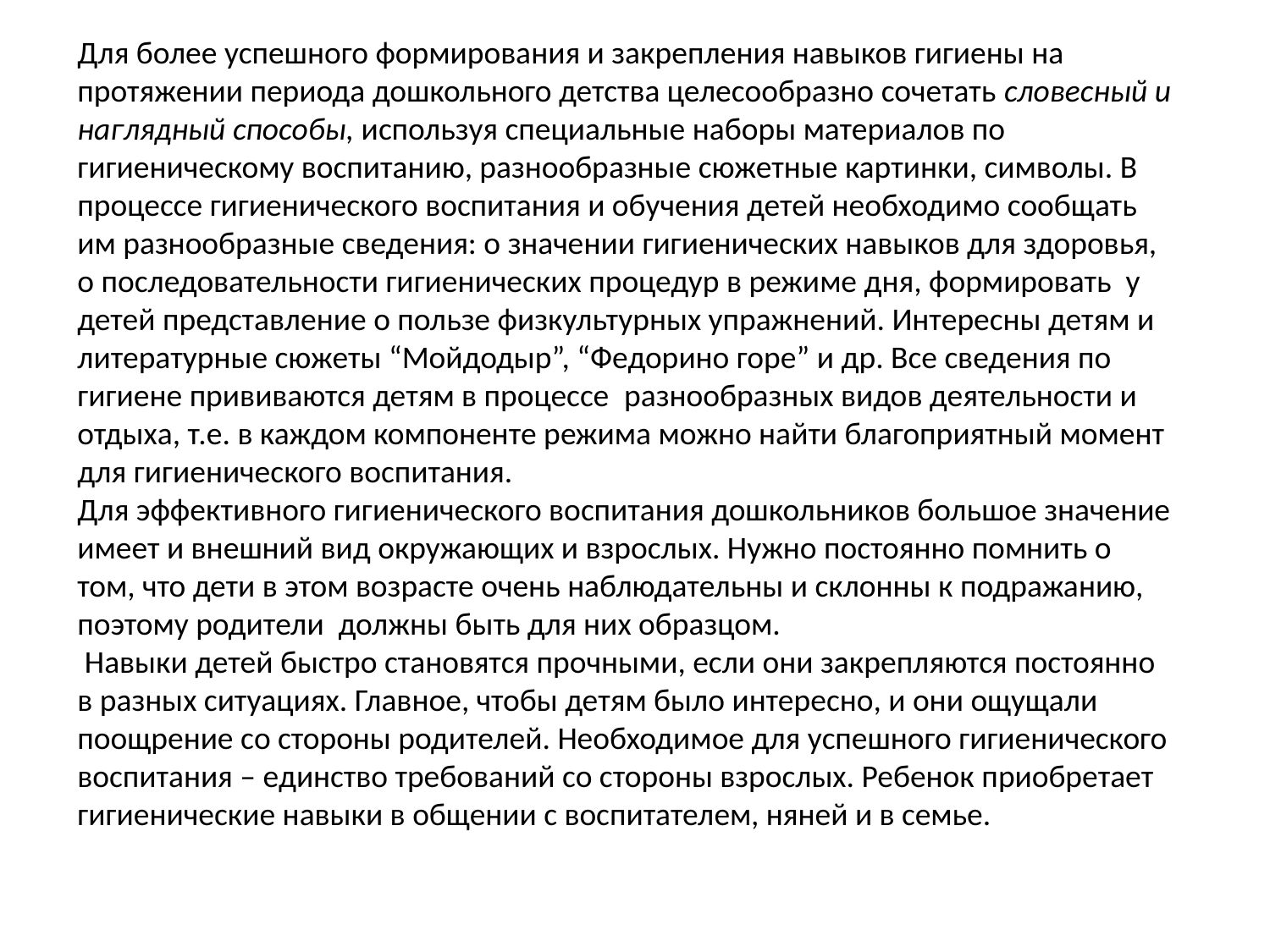

Для более успешного формирования и закрепления навыков гигиены на протяжении периода дошкольного детства целесообразно сочетать словесный и наглядный способы, используя специальные наборы материалов по гигиеническому воспитанию, разнообразные сюжетные картинки, символы. В процессе гигиенического воспитания и обучения детей необходимо сообщать им разнообразные сведения: о значении гигиенических навыков для здоровья, о последовательности гигиенических процедур в режиме дня, формировать  у детей представление о пользе физкультурных упражнений. Интересны детям и литературные сюжеты “Мойдодыр”, “Федорино горе” и др. Все сведения по гигиене прививаются детям в процессе  разнообразных видов деятельности и отдыха, т.е. в каждом компоненте режима можно найти благоприятный момент для гигиенического воспитания.
Для эффективного гигиенического воспитания дошкольников большое значение имеет и внешний вид окружающих и взрослых. Нужно постоянно помнить о том, что дети в этом возрасте очень наблюдательны и склонны к подражанию, поэтому родители  должны быть для них образцом.
 Навыки детей быстро становятся прочными, если они закрепляются постоянно в разных ситуациях. Главное, чтобы детям было интересно, и они ощущали поощрение со стороны родителей. Необходимое для успешного гигиенического воспитания – единство требований со стороны взрослых. Ребенок приобретает гигиенические навыки в общении с воспитателем, няней и в семье.